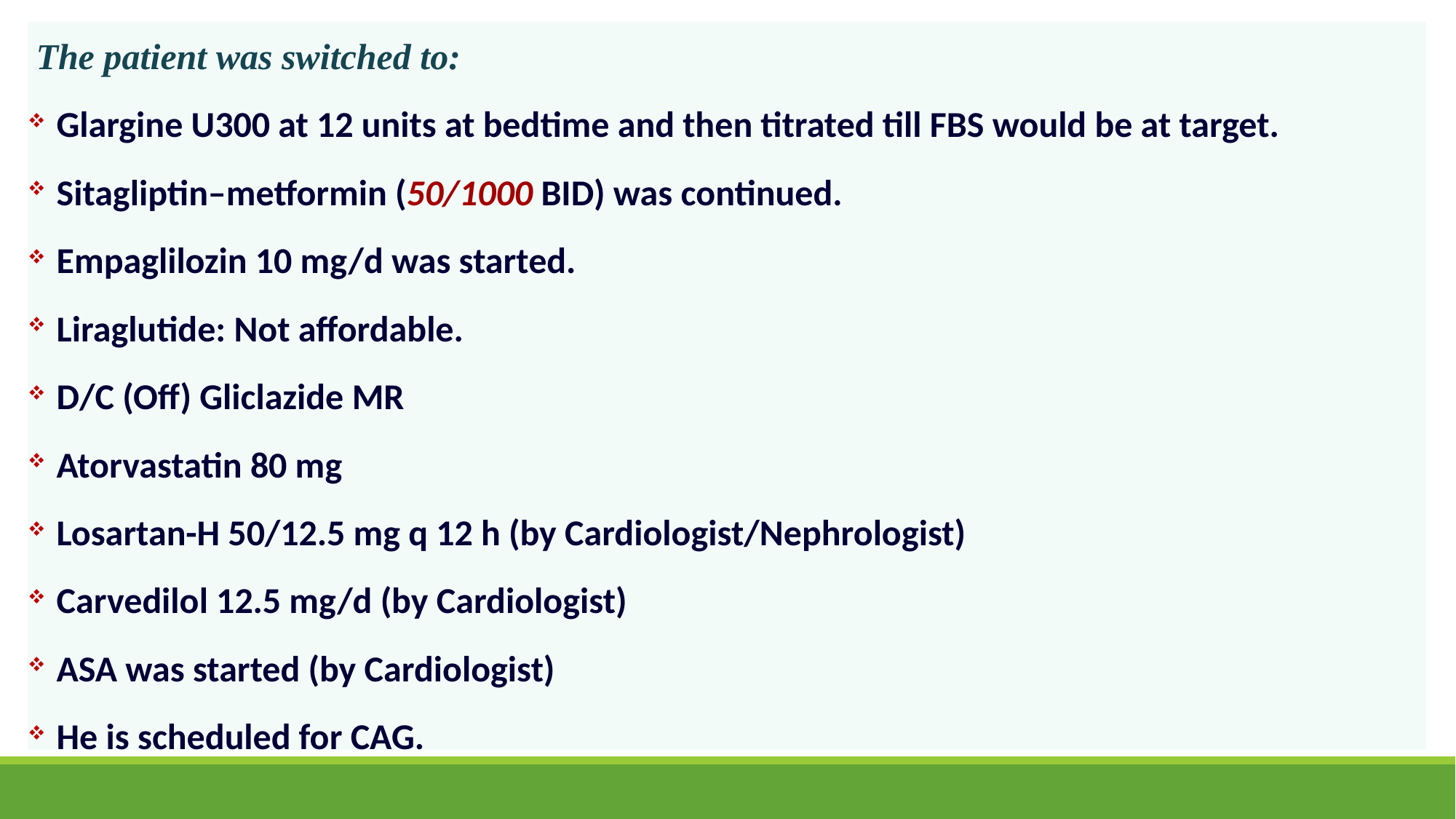

The patient was switched to:
Glargine U300 at 12 units at bedtime and then titrated till FBS would be at target.
Sitagliptin–metformin (50/1000 BID) was continued.
Empaglilozin 10 mg/d was started.
Liraglutide: Not affordable.
D/C (Off) Gliclazide MR
Atorvastatin 80 mg
Losartan-H 50/12.5 mg q 12 h (by Cardiologist/Nephrologist)
Carvedilol 12.5 mg/d (by Cardiologist)
ASA was started (by Cardiologist)
He is scheduled for CAG.